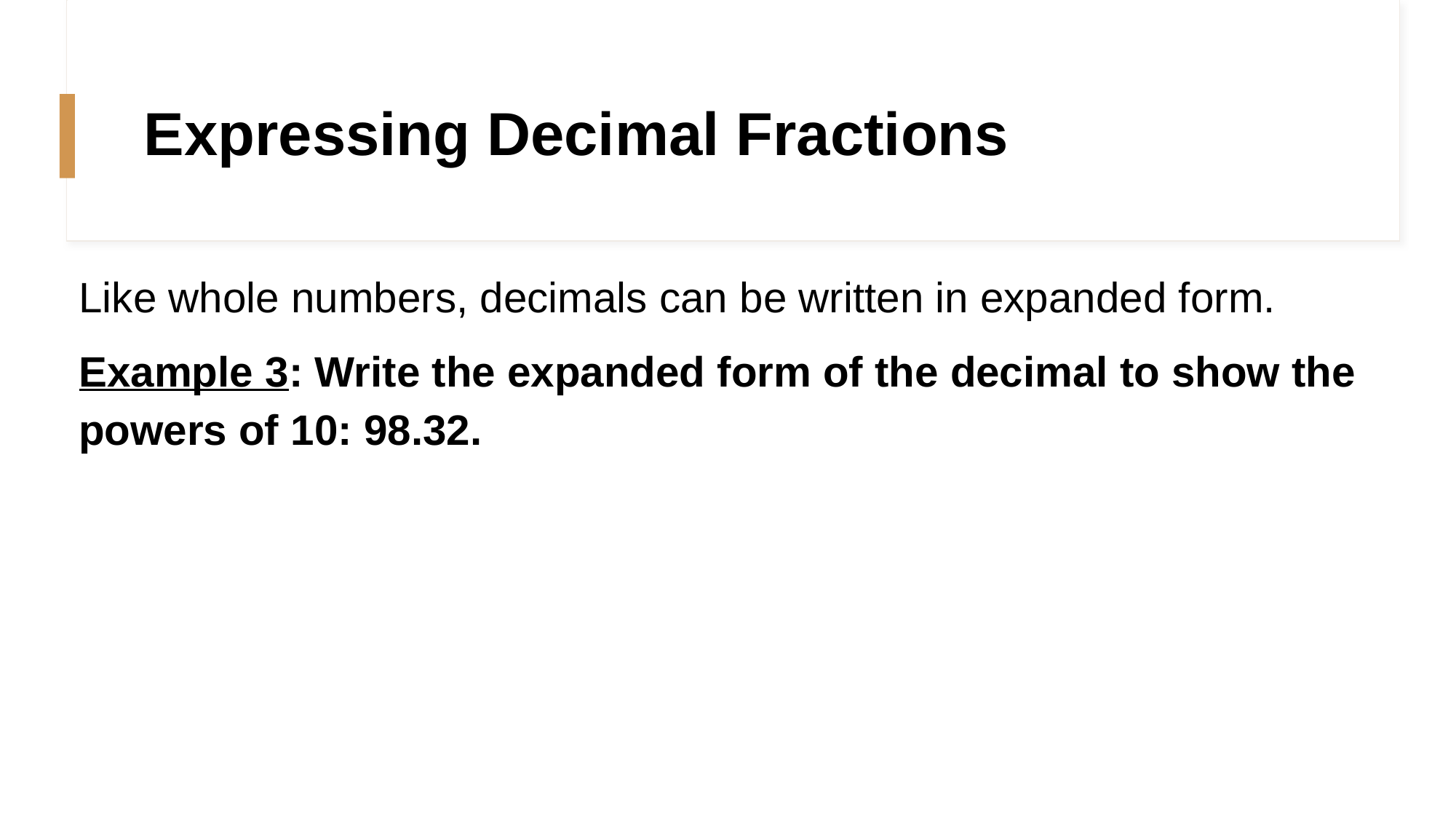

# Expressing Decimal Fractions
Like whole numbers, decimals can be written in expanded form.
Example 3: Write the expanded form of the decimal to show the powers of 10: 98.32.